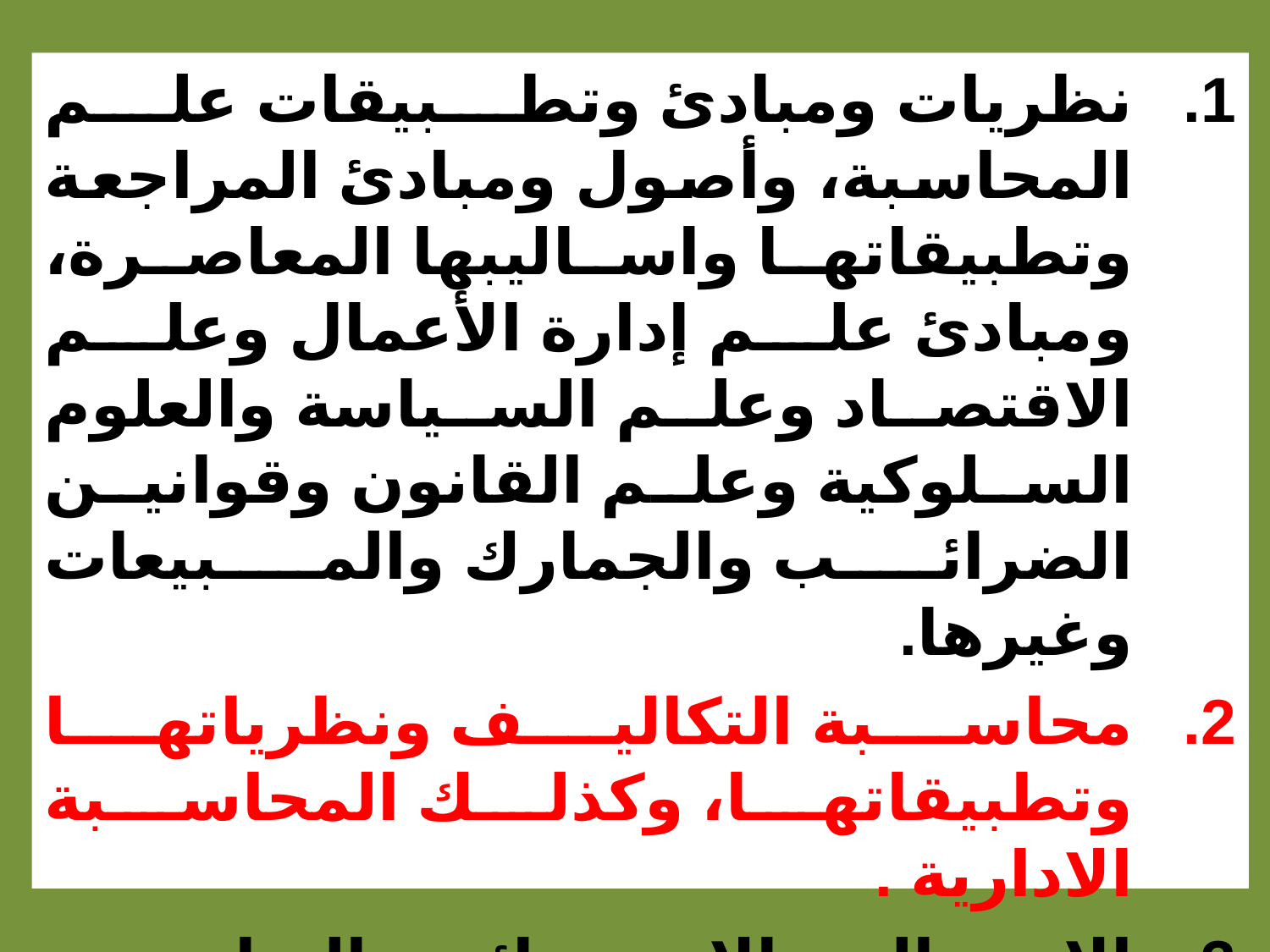

نظريات ومبادئ وتطبيقات علم المحاسبة، وأصول ومبادئ المراجعة وتطبيقاتها واساليبها المعاصرة، ومبادئ علم إدارة الأعمال وعلم الاقتصاد وعلم السياسة والعلوم السلوكية وعلم القانون وقوانين الضرائب والجمارك والمبيعات وغيرها.
محاسبة التكاليف ونظرياتها وتطبيقاتها، وكذلك المحاسبة الادارية .
الاساليب الإحصائية والرياضية وبحوث العمليات وأساليب الحاسوب وتطبيقاتها في المحاسبة والمراجعة .